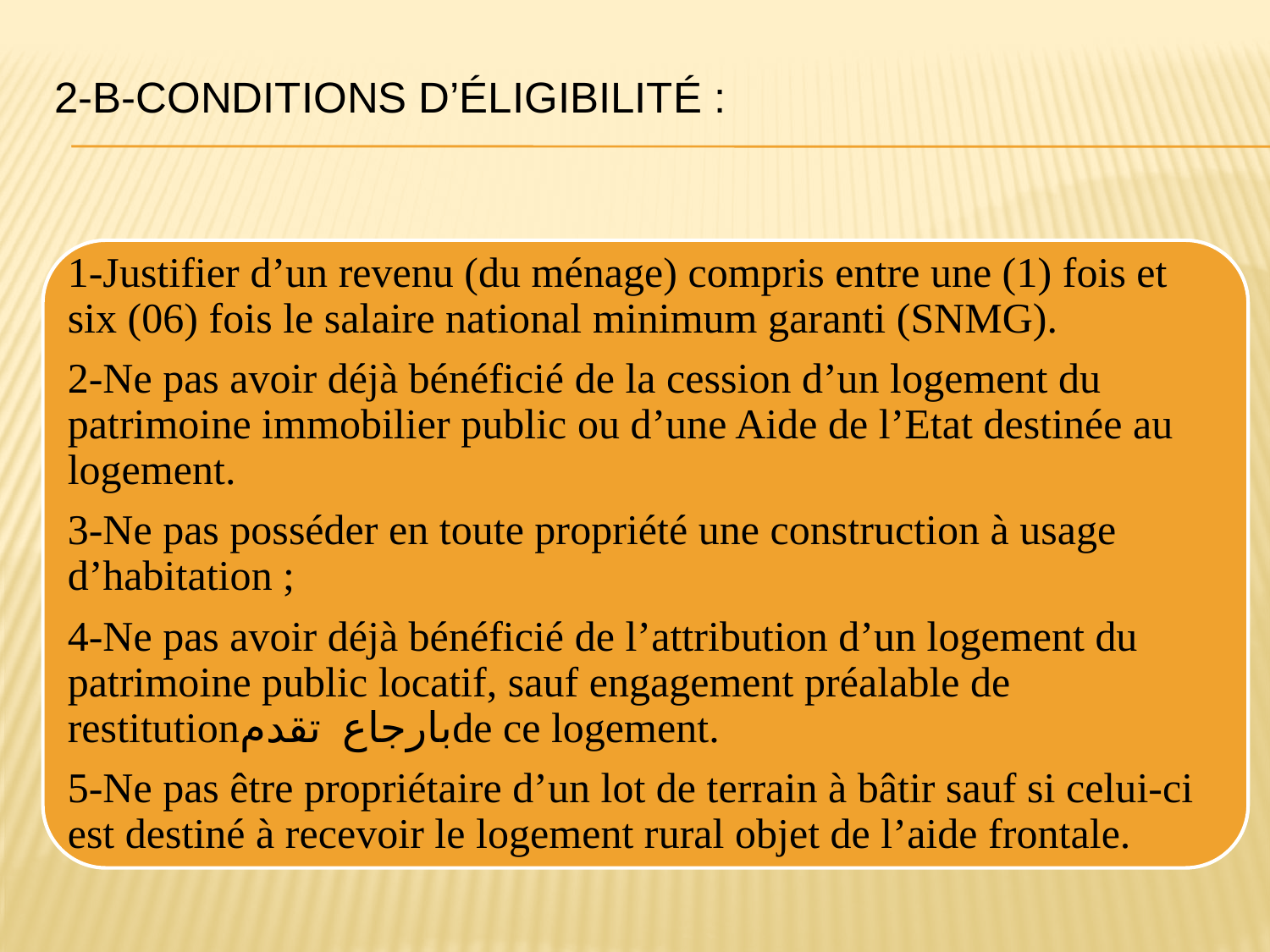

# 2-B-Conditions d’éligibilité :
1-Justifier d’un revenu (du ménage) compris entre une (1) fois et six (06) fois le salaire national minimum garanti (SNMG).
2-Ne pas avoir déjà bénéficié de la cession d’un logement du patrimoine immobilier public ou d’une Aide de l’Etat destinée au logement.
3-Ne pas posséder en toute propriété une construction à usage d’habitation ;
4-Ne pas avoir déjà bénéficié de l’attribution d’un logement du patrimoine public locatif, sauf engagement préalable de restitutionبارجاع  تقدمde ce logement.
5-Ne pas être propriétaire d’un lot de terrain à bâtir sauf si celui-ci est destiné à recevoir le logement rural objet de l’aide frontale.